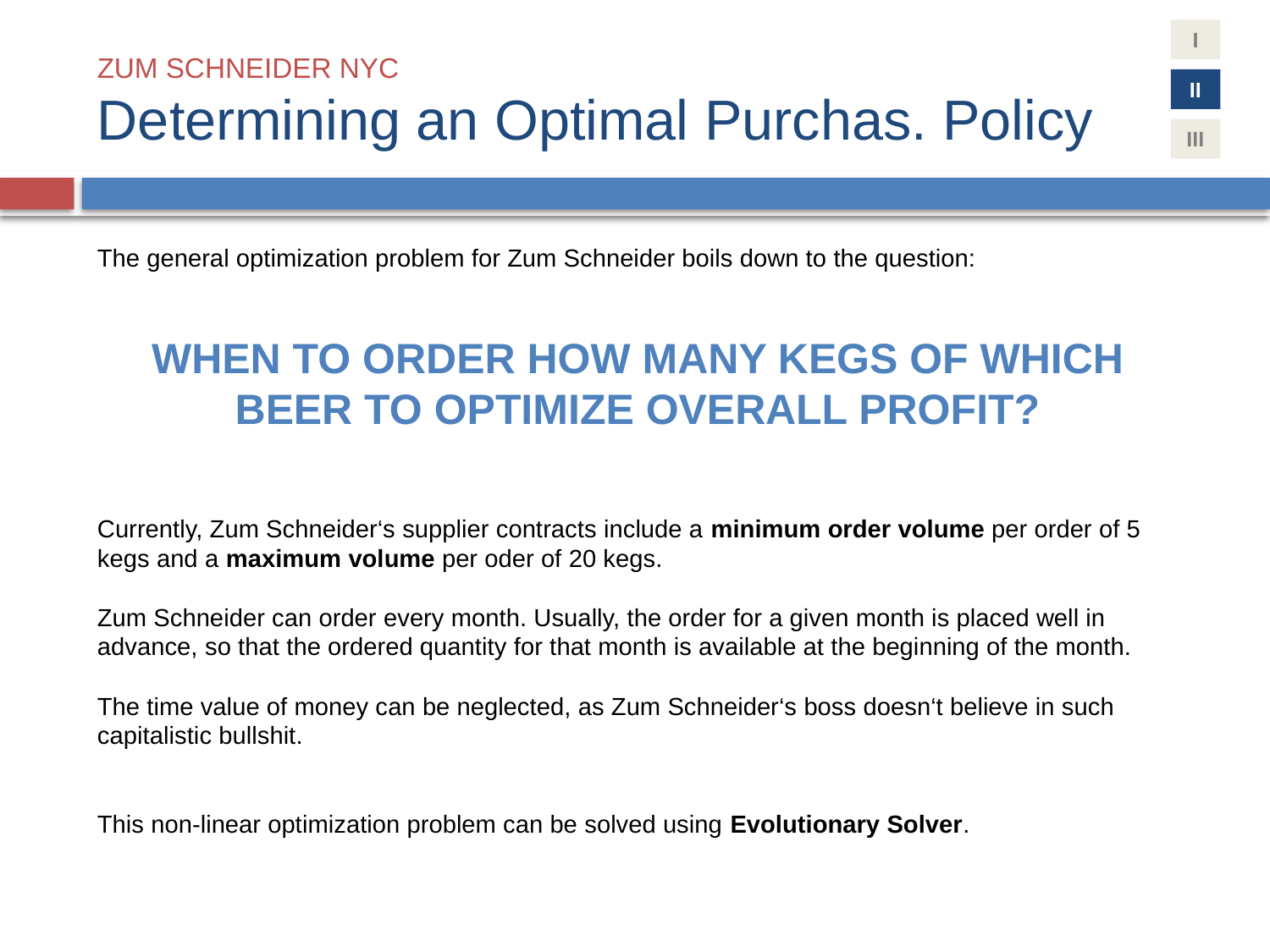

I
# ZUM SCHNEIDER NYC Determining an Optimal Purchas. Policy
II
III
The general optimization problem for Zum Schneider boils down to the question:

WHEN TO ORDER HOW MANY KEGS OF WHICH BEER TO OPTIMIZE OVERALL PROFIT?

Currently, Zum Schneider‘s supplier contracts include a minimum order volume per order of 5 kegs and a maximum volume per oder of 20 kegs.

Zum Schneider can order every month. Usually, the order for a given month is placed well in advance, so that the ordered quantity for that month is available at the beginning of the month.

The time value of money can be neglected, as Zum Schneider‘s boss doesn‘t believe in such capitalistic bullshit.

This non-linear optimization problem can be solved using Evolutionary Solver.